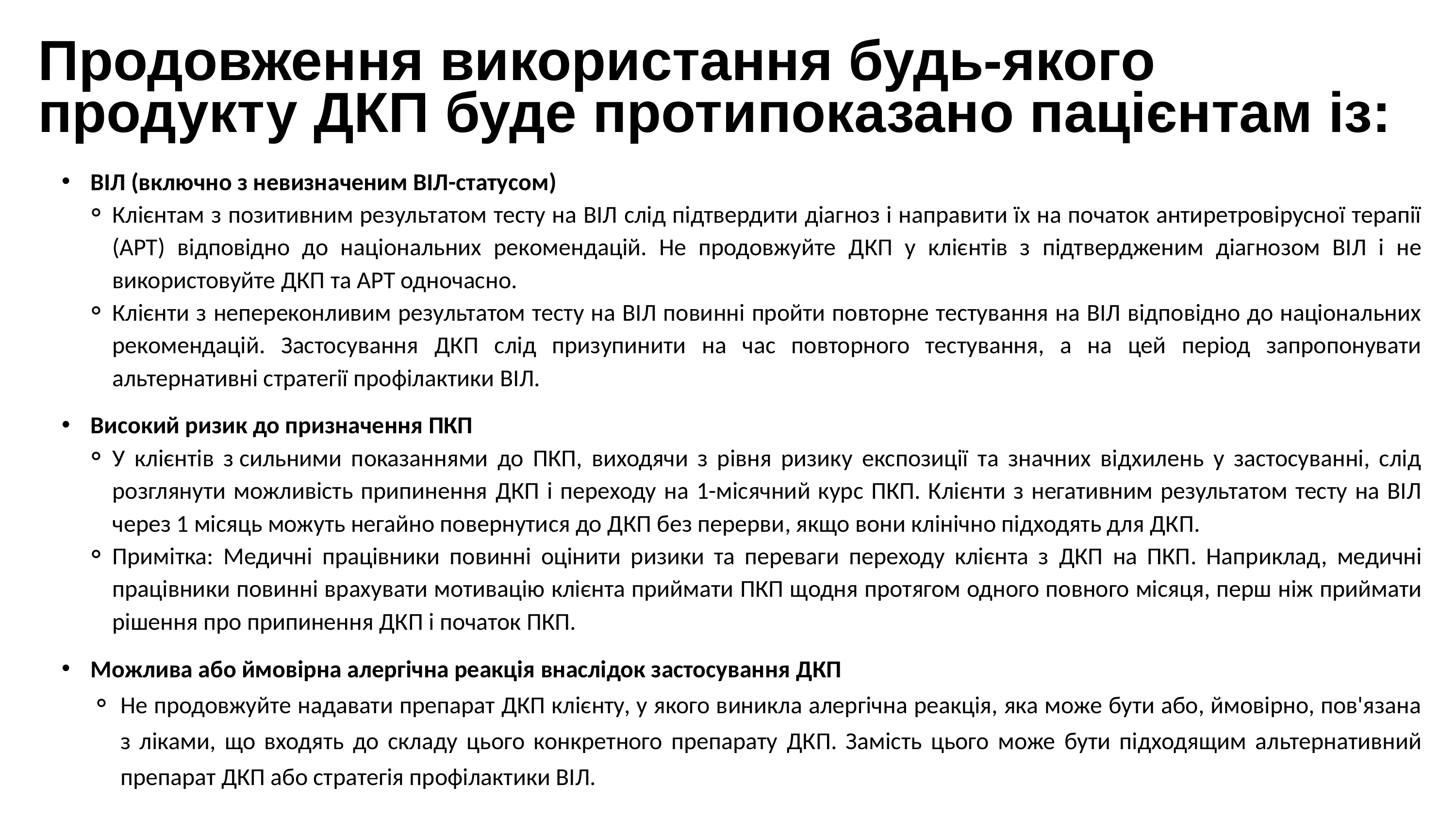

Продовження використання будь-якого продукту ДКП буде протипоказано пацієнтам із:
ВІЛ (включно з невизначеним ВІЛ-статусом)
Клієнтам з позитивним результатом тесту на ВІЛ слід підтвердити діагноз і направити їх на початок антиретровірусної терапії (АРТ) відповідно до національних рекомендацій. Не продовжуйте ДКП у клієнтів з підтвердженим діагнозом ВІЛ і не використовуйте ДКП та АРТ одночасно.
Клієнти з непереконливим результатом тесту на ВІЛ повинні пройти повторне тестування на ВІЛ відповідно до національних рекомендацій. Застосування ДКП слід призупинити на час повторного тестування, а на цей період запропонувати альтернативні стратегії профілактики ВІЛ.
Високий ризик до призначення ПКП
У клієнтів з сильними показаннями до ПКП, виходячи з рівня ризику експозиції та значних відхилень у застосуванні, слід розглянути можливість припинення ДКП і переходу на 1-місячний курс ПКП. Клієнти з негативним результатом тесту на ВІЛ через 1 місяць можуть негайно повернутися до ДКП без перерви, якщо вони клінічно підходять для ДКП.
Примітка: Медичні працівники повинні оцінити ризики та переваги переходу клієнта з ДКП на ПКП. Наприклад, медичні працівники повинні врахувати мотивацію клієнта приймати ПКП щодня протягом одного повного місяця, перш ніж приймати рішення про припинення ДКП і початок ПКП.
Можлива або ймовірна алергічна реакція внаслідок застосування ДКП
Не продовжуйте надавати препарат ДКП клієнту, у якого виникла алергічна реакція, яка може бути або, ймовірно, пов'язана з ліками, що входять до складу цього конкретного препарату ДКП. Замість цього може бути підходящим альтернативний препарат ДКП або стратегія профілактики ВІЛ.